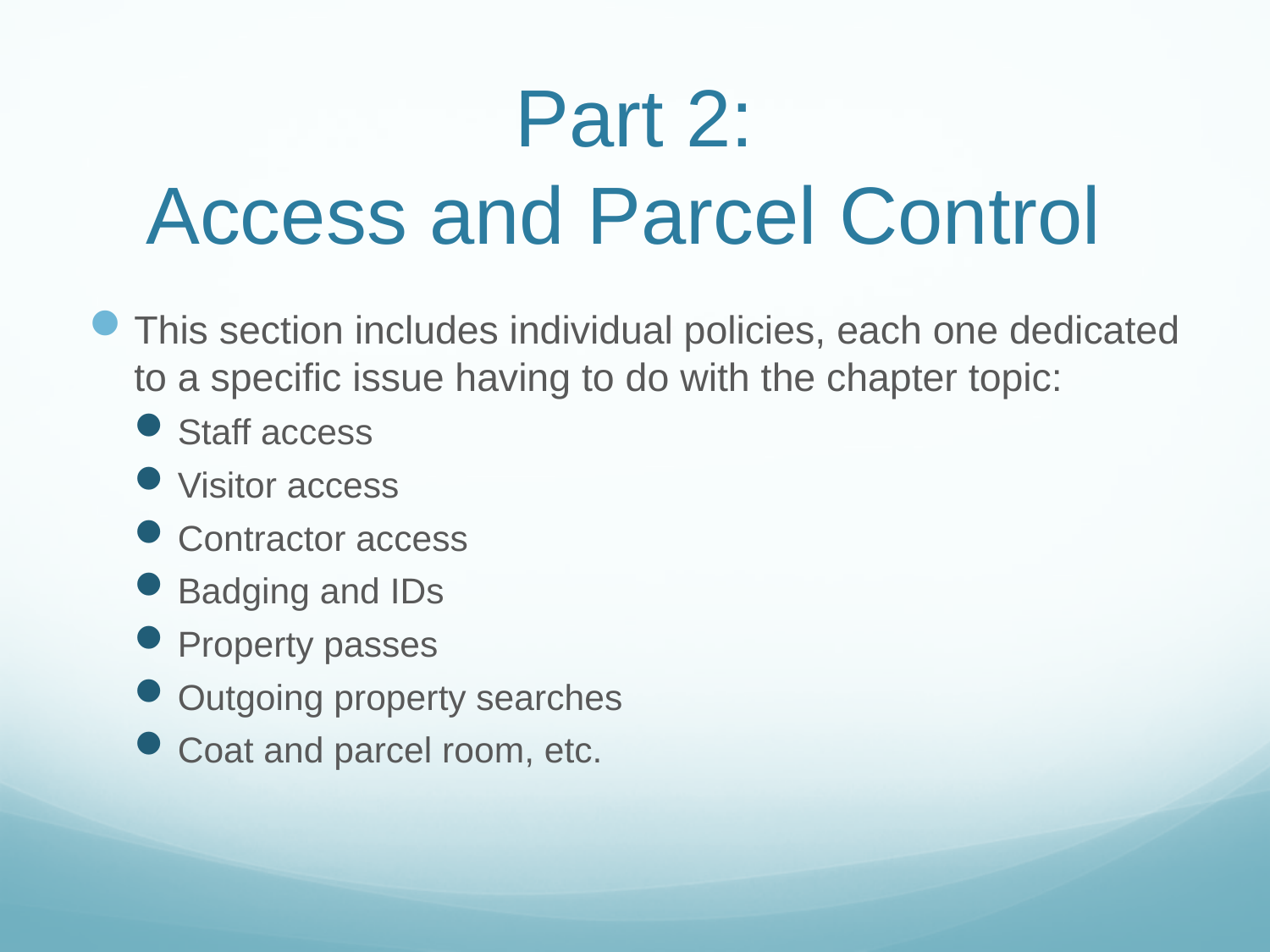

# Part 2: Access and Parcel Control
This section includes individual policies, each one dedicated to a specific issue having to do with the chapter topic:
Staff access
Visitor access
Contractor access
Badging and IDs
Property passes
Outgoing property searches
Coat and parcel room, etc.